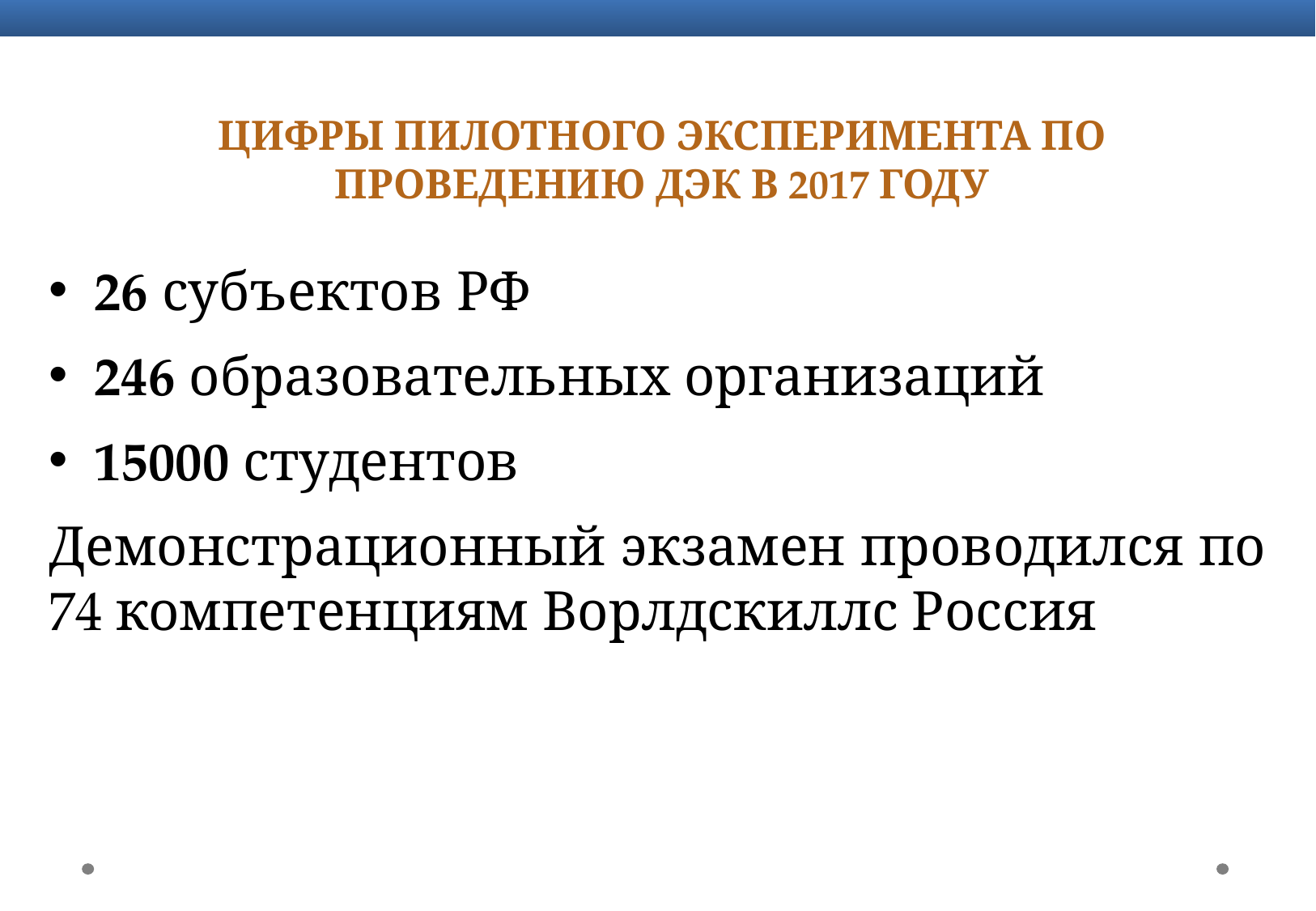

# цифры пилотного эксперимента по проведению ДЭК в 2017 году
26 субъектов РФ
246 образовательных организаций
15000 студентов
Демонстрационный экзамен проводился по 74 компетенциям Ворлдскиллс Россия